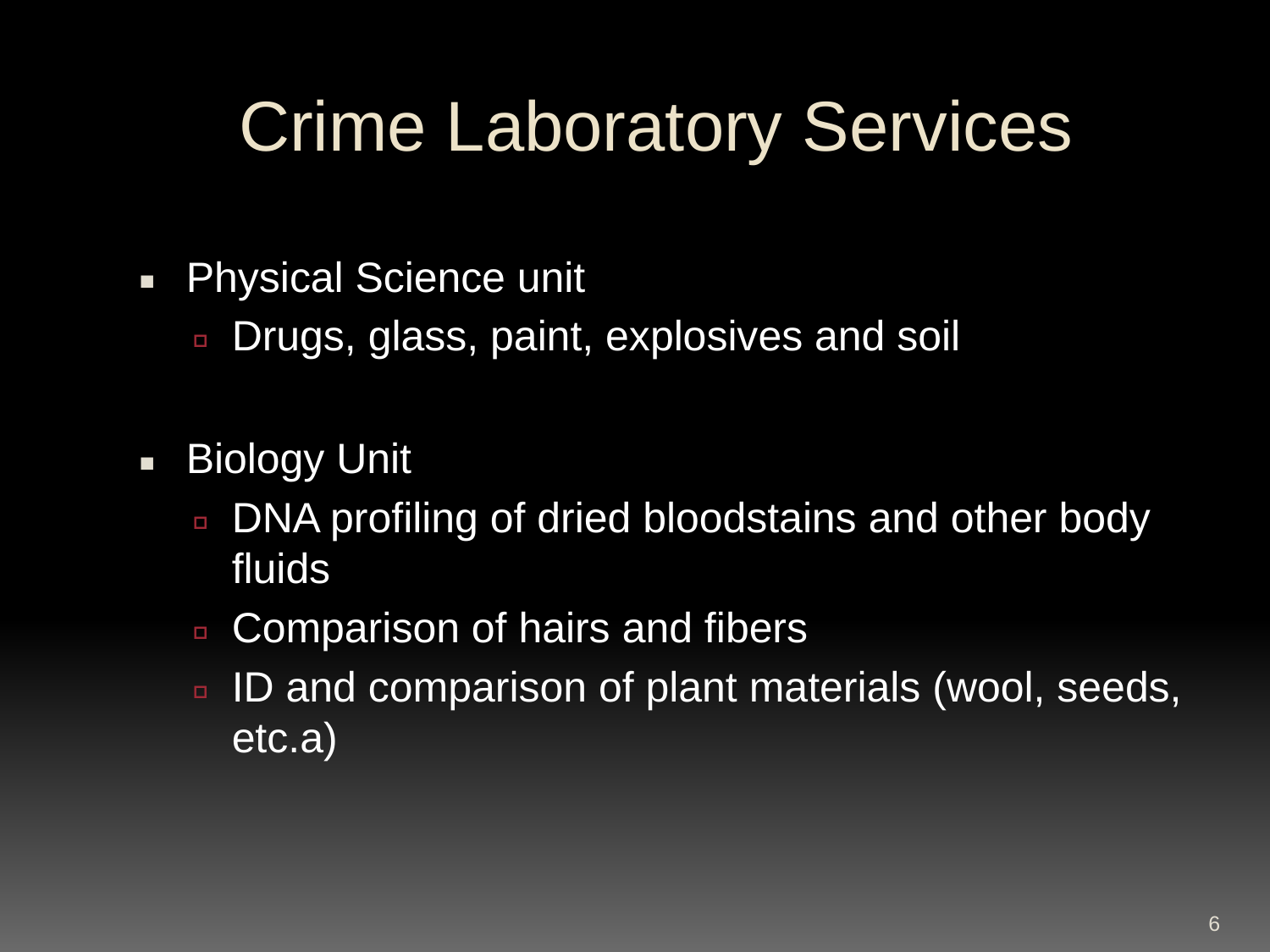

Crime Laboratory Services
Physical Science unit
Drugs, glass, paint, explosives and soil

Biology Unit
DNA profiling of dried bloodstains and other body fluids
Comparison of hairs and fibers
ID and comparison of plant materials (wool, seeds, etc.a)
6